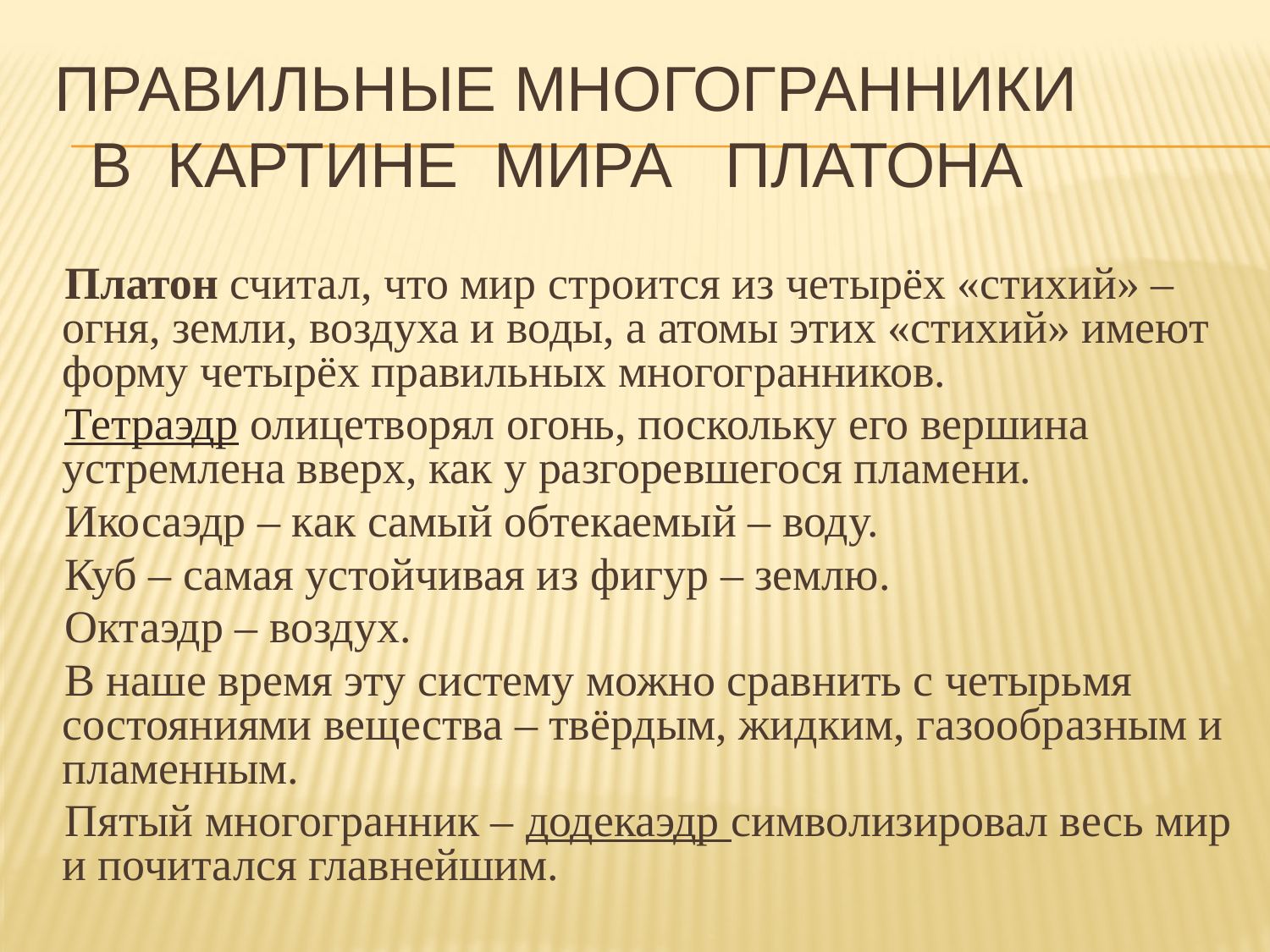

# Правильные многогранники в  картине  мира   платона
Платон считал, что мир строится из четырёх «стихий» – огня, земли, воздуха и воды, а атомы этих «стихий» имеют форму четырёх правильных многогранников.
Тетраэдр олицетворял огонь, поскольку его вершина устремлена вверх, как у разгоревшегося пламени.
Икосаэдр – как самый обтекаемый – воду.
Куб – самая устойчивая из фигур – землю.
Октаэдр – воздух.
В наше время эту систему можно сравнить с четырьмя состояниями вещества – твёрдым, жидким, газообразным и пламенным.
Пятый многогранник – додекаэдр символизировал весь мир и почитался главнейшим.